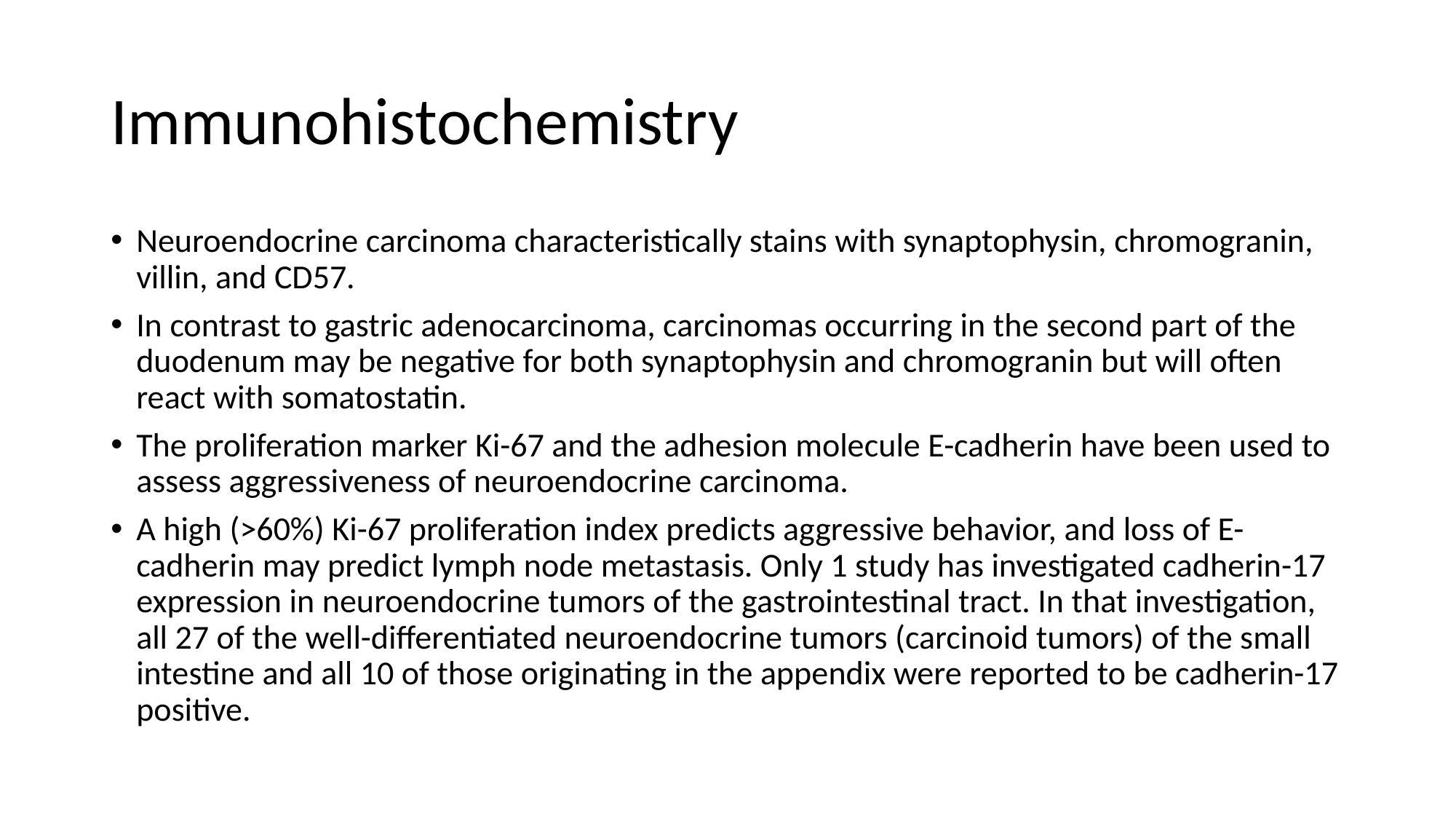

# Immunohistochemistry
Neuroendocrine carcinoma characteristically stains with synaptophysin, chromogranin, villin, and CD57.
In contrast to gastric adenocarcinoma, carcinomas occurring in the second part of the duodenum may be negative for both synaptophysin and chromogranin but will often react with somatostatin.
The proliferation marker Ki-67 and the adhesion molecule E-cadherin have been used to assess aggressiveness of neuroendocrine carcinoma.
A high (>60%) Ki-67 proliferation index predicts aggressive behavior, and loss of E-cadherin may predict lymph node metastasis. Only 1 study has investigated cadherin-17 expression in neuroendocrine tumors of the gastrointestinal tract. In that investigation, all 27 of the well-differentiated neuroendocrine tumors (carcinoid tumors) of the small intestine and all 10 of those originating in the appendix were reported to be cadherin-17 positive.